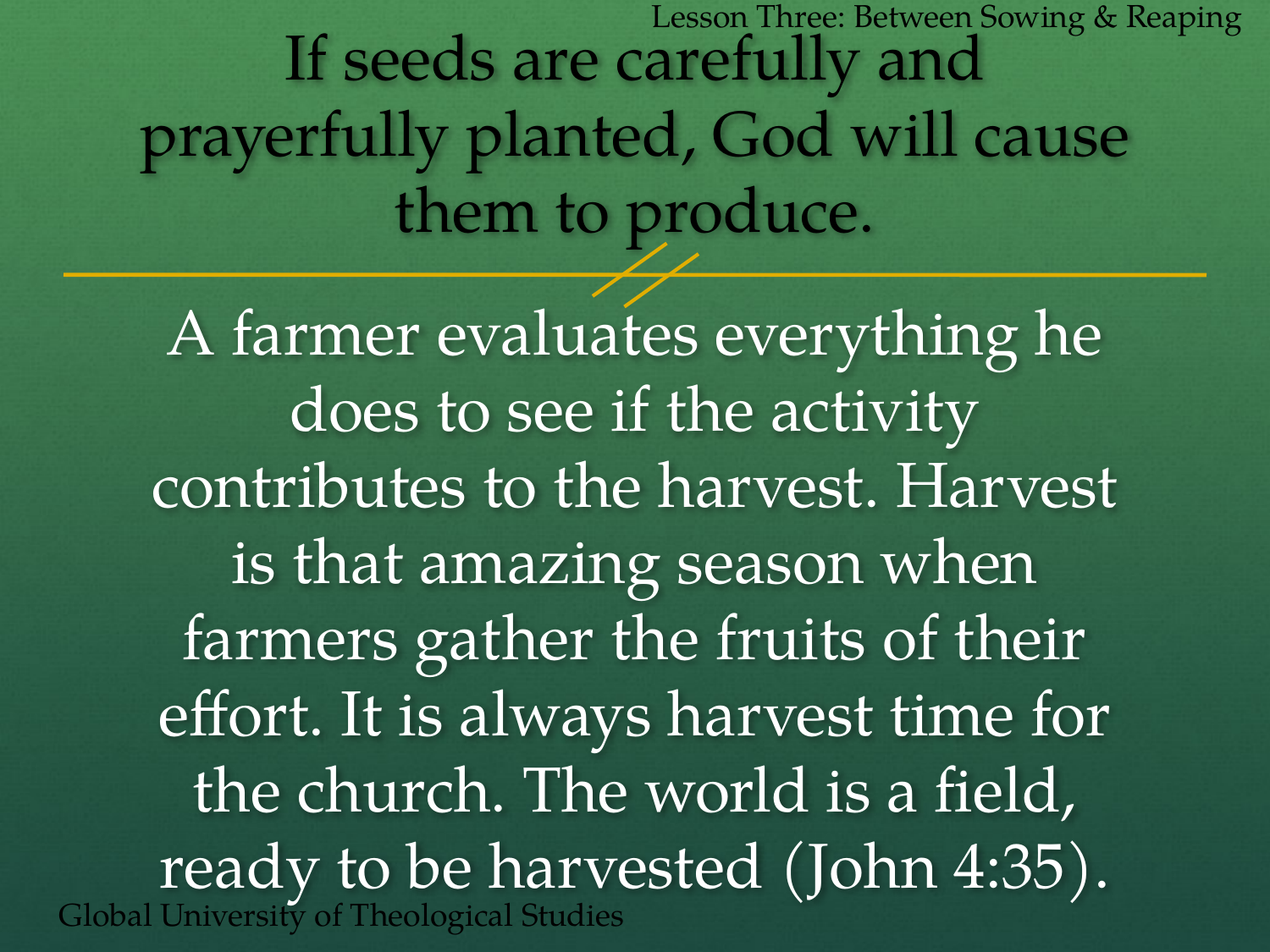

Lesson Three: Between Sowing & Reaping

If seeds are carefully and prayerfully planted, God will cause them to produce.
A farmer evaluates everything he does to see if the activity contributes to the harvest. Harvest is that amazing season when farmers gather the fruits of their effort. It is always harvest time for the church. The world is a field, ready to be harvested (John 4:35).
Global University of Theological Studies